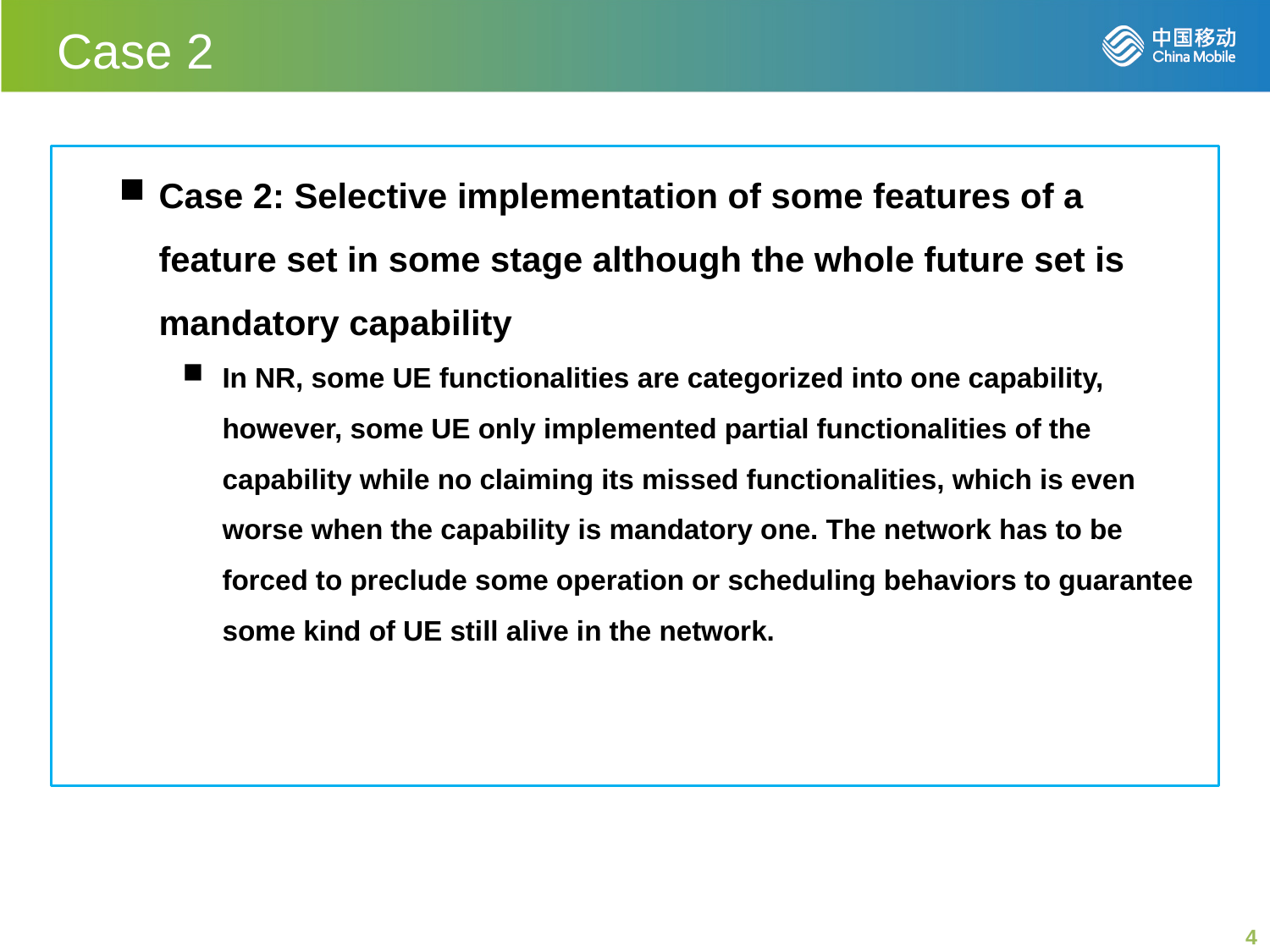

Case 2
Case 2: Selective implementation of some features of a feature set in some stage although the whole future set is mandatory capability
In NR, some UE functionalities are categorized into one capability, however, some UE only implemented partial functionalities of the capability while no claiming its missed functionalities, which is even worse when the capability is mandatory one. The network has to be forced to preclude some operation or scheduling behaviors to guarantee some kind of UE still alive in the network.